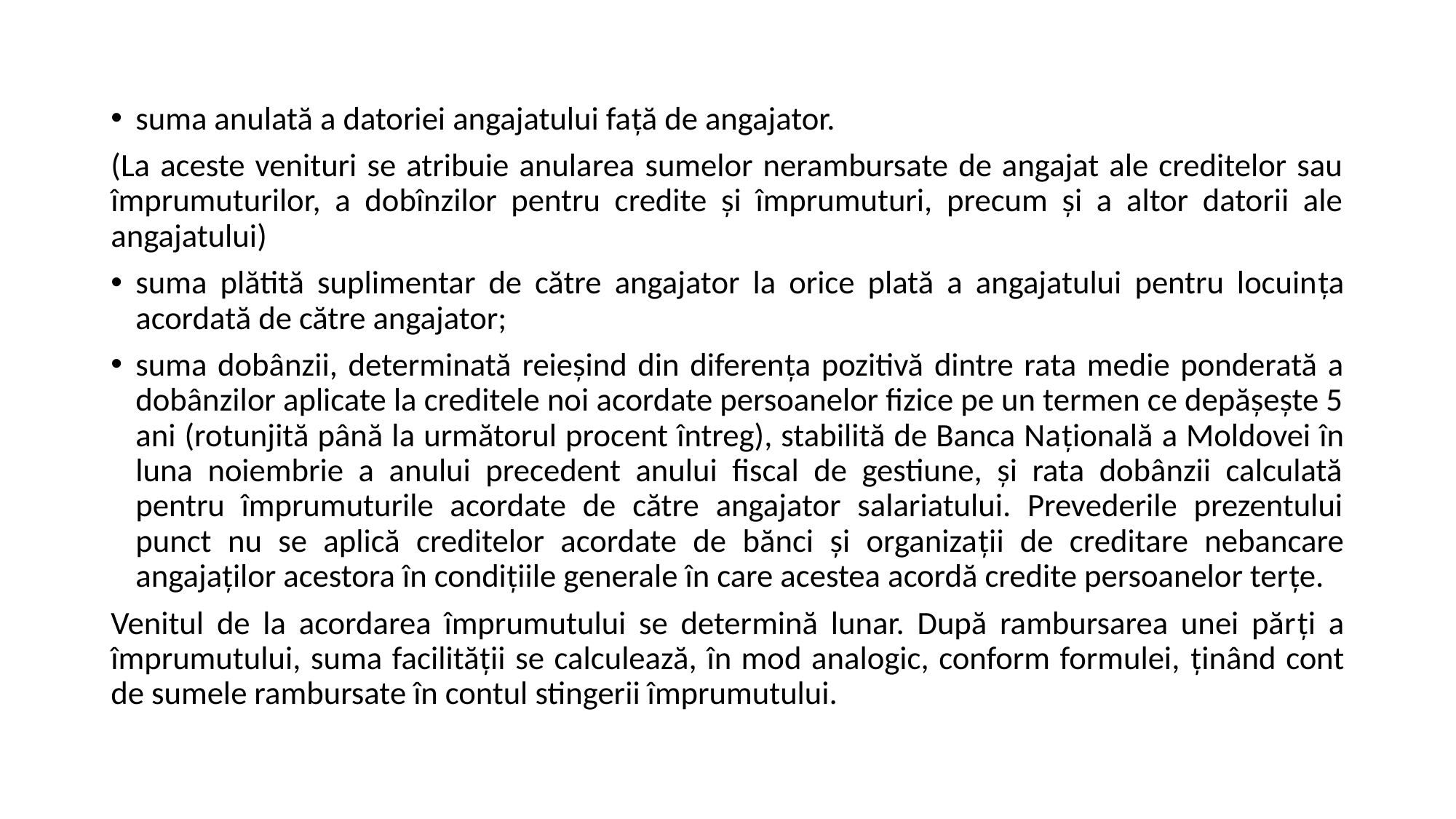

suma anulată a datoriei angajatului faţă de angajator.
(La aceste venituri se atribuie anularea sumelor nerambursate de angajat ale creditelor sau împrumuturilor, a dobînzilor pentru credite şi împrumuturi, precum şi a altor datorii ale angajatului)
suma plătită suplimentar de către angajator la orice plată a angajatului pentru locuinţa acordată de către angajator;
suma dobânzii, determinată reieşind din diferenţa pozitivă dintre rata medie ponderată a dobânzilor aplicate la creditele noi acordate persoanelor fizice pe un termen ce depăşeşte 5 ani (rotunjită până la următorul procent întreg), stabilită de Banca Naţională a Moldovei în luna noiembrie a anului precedent anului fiscal de gestiune, şi rata dobânzii calculată pentru împrumuturile acordate de către angajator salariatului. Prevederile prezentului punct nu se aplică creditelor acordate de bănci şi organizaţii de creditare nebancare angajaţilor acestora în condiţiile generale în care acestea acordă credite persoanelor terţe.
Venitul de la acordarea împrumutului se determină lunar. După rambursarea unei părţi a împrumutului, suma facilităţii se calculează, în mod analogic, conform formulei, ţinând cont de sumele rambursate în contul stingerii împrumutului.